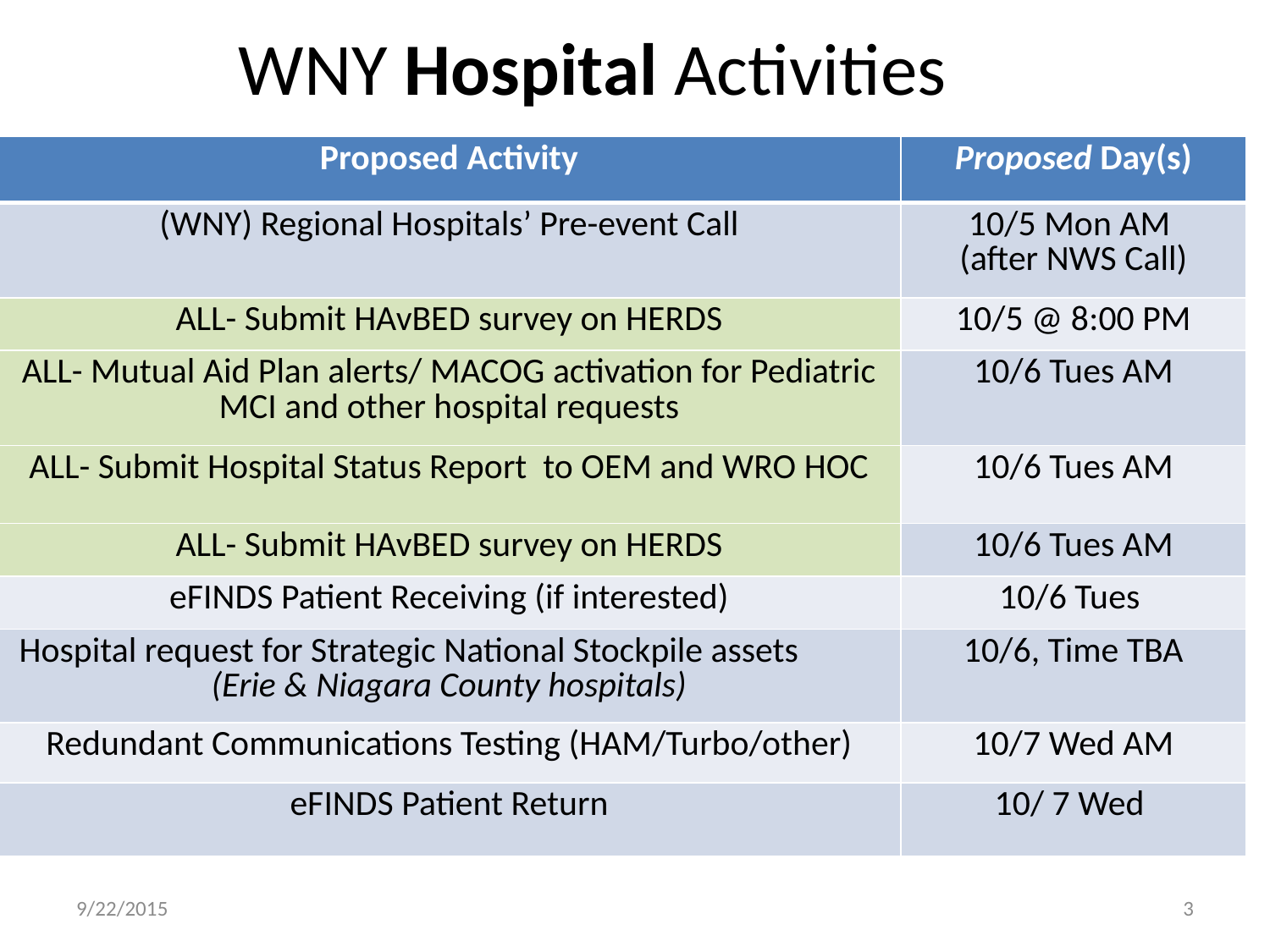

# WNY Hospital Activities
| Proposed Activity | Proposed Day(s) |
| --- | --- |
| (WNY) Regional Hospitals’ Pre-event Call | 10/5 Mon AM (after NWS Call) |
| ALL- Submit HAvBED survey on HERDS | 10/5 @ 8:00 PM |
| ALL- Mutual Aid Plan alerts/ MACOG activation for Pediatric MCI and other hospital requests | 10/6 Tues AM |
| ALL- Submit Hospital Status Report to OEM and WRO HOC | 10/6 Tues AM |
| ALL- Submit HAvBED survey on HERDS | 10/6 Tues AM |
| eFINDS Patient Receiving (if interested) | 10/6 Tues |
| Hospital request for Strategic National Stockpile assets (Erie & Niagara County hospitals) | 10/6, Time TBA |
| Redundant Communications Testing (HAM/Turbo/other) | 10/7 Wed AM |
| eFINDS Patient Return | 10/ 7 Wed |
9/22/2015
3